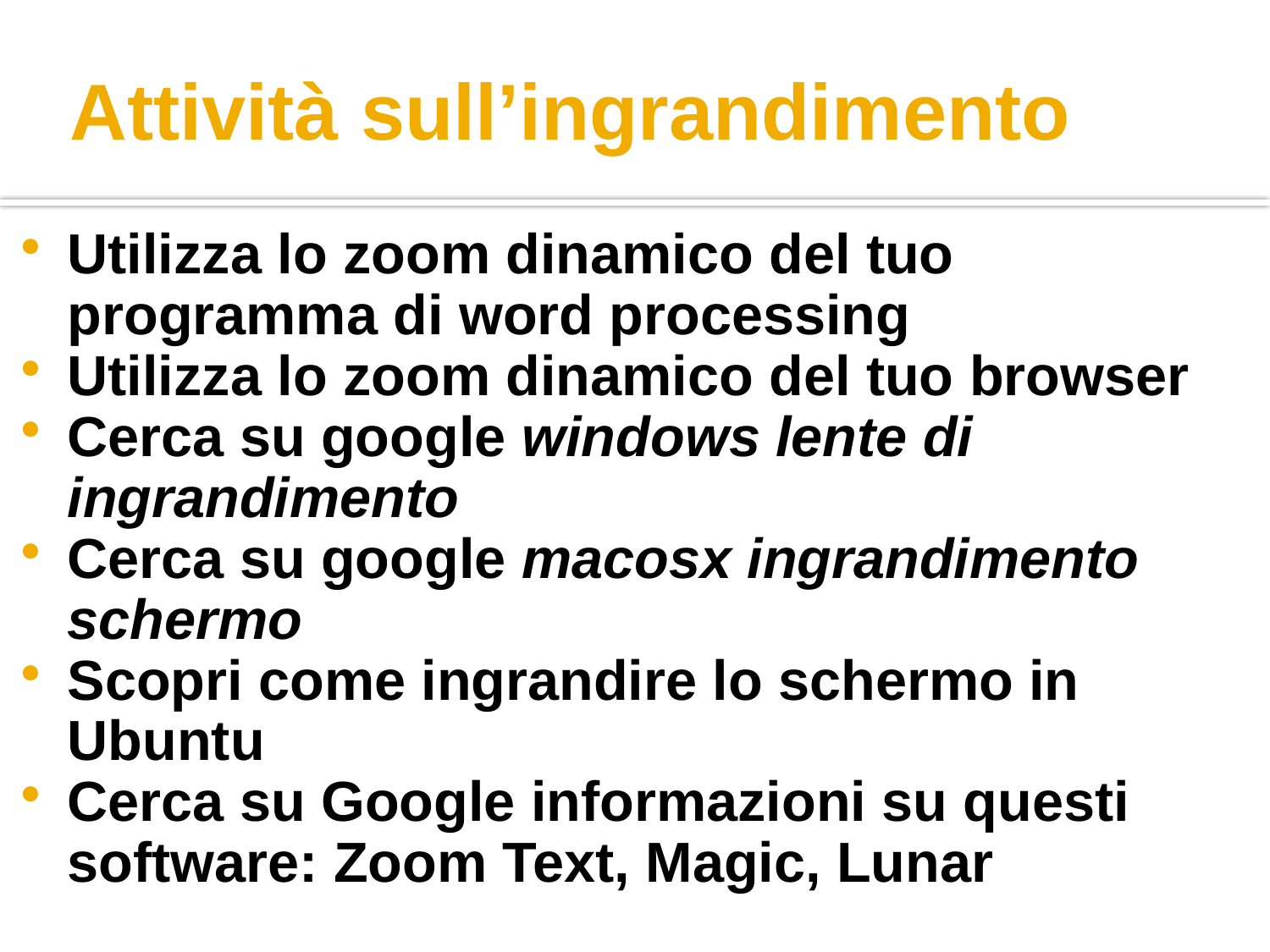

# Attività sull’ingrandimento
Utilizza lo zoom dinamico del tuo programma di word processing
Utilizza lo zoom dinamico del tuo browser
Cerca su google windows lente di ingrandimento
Cerca su google macosx ingrandimento schermo
Scopri come ingrandire lo schermo in Ubuntu
Cerca su Google informazioni su questi software: Zoom Text, Magic, Lunar